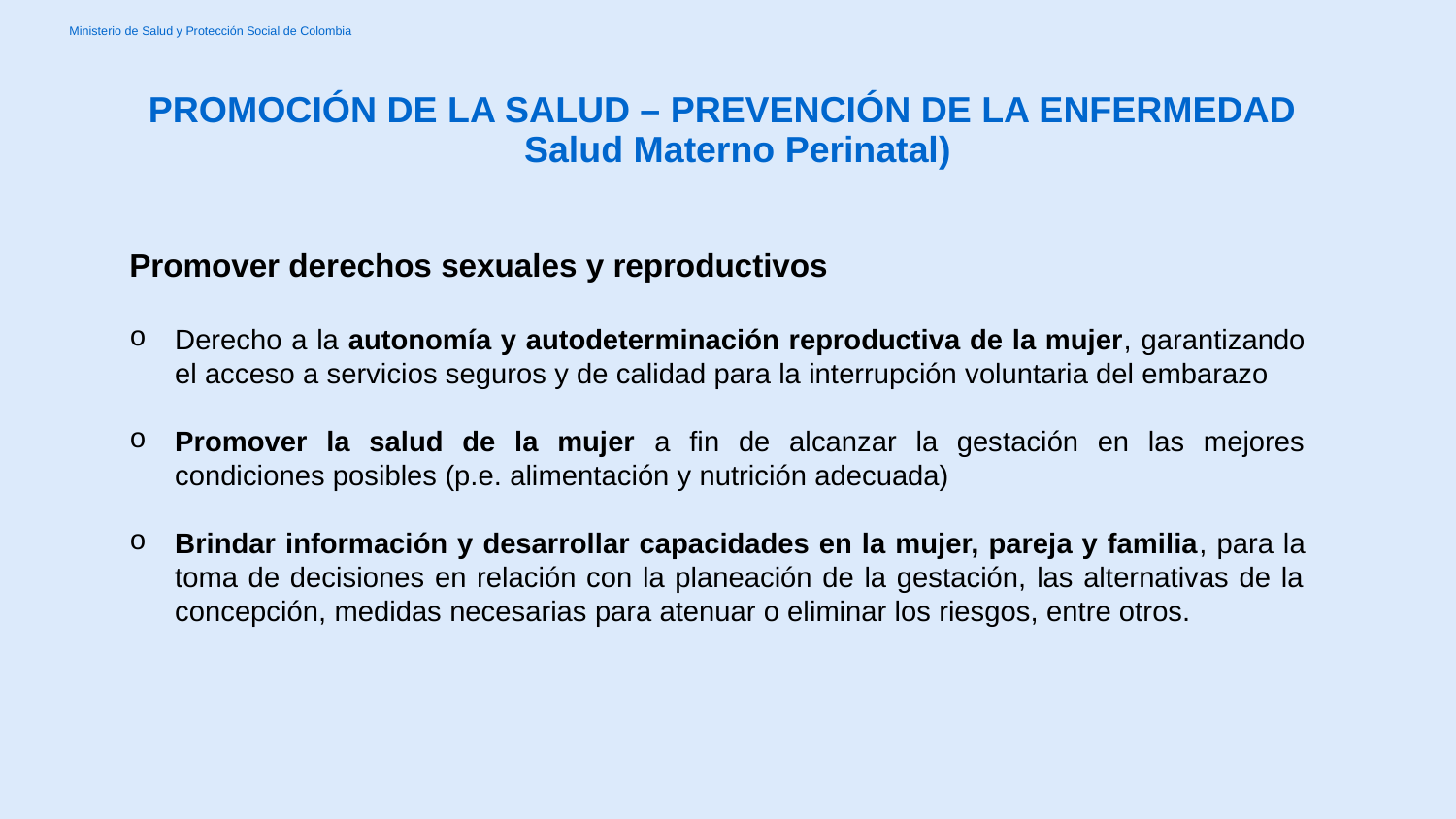

PROMOCIÓN DE LA SALUD – PREVENCIÓN DE LA ENFERMEDAD    Salud Materno Perinatal)
Promover derechos sexuales y reproductivos

Derecho a la autonomía y autodeterminación reproductiva de la mujer, garantizando el acceso a servicios seguros y de calidad para la interrupción voluntaria del embarazo

Promover la salud de la mujer a fin de alcanzar la gestación en las mejores condiciones posibles (p.e. alimentación y nutrición adecuada)

Brindar información y desarrollar capacidades en la mujer, pareja y familia, para la toma de decisiones en relación con la planeación de la gestación, las alternativas de la concepción, medidas necesarias para atenuar o eliminar los riesgos, entre otros.